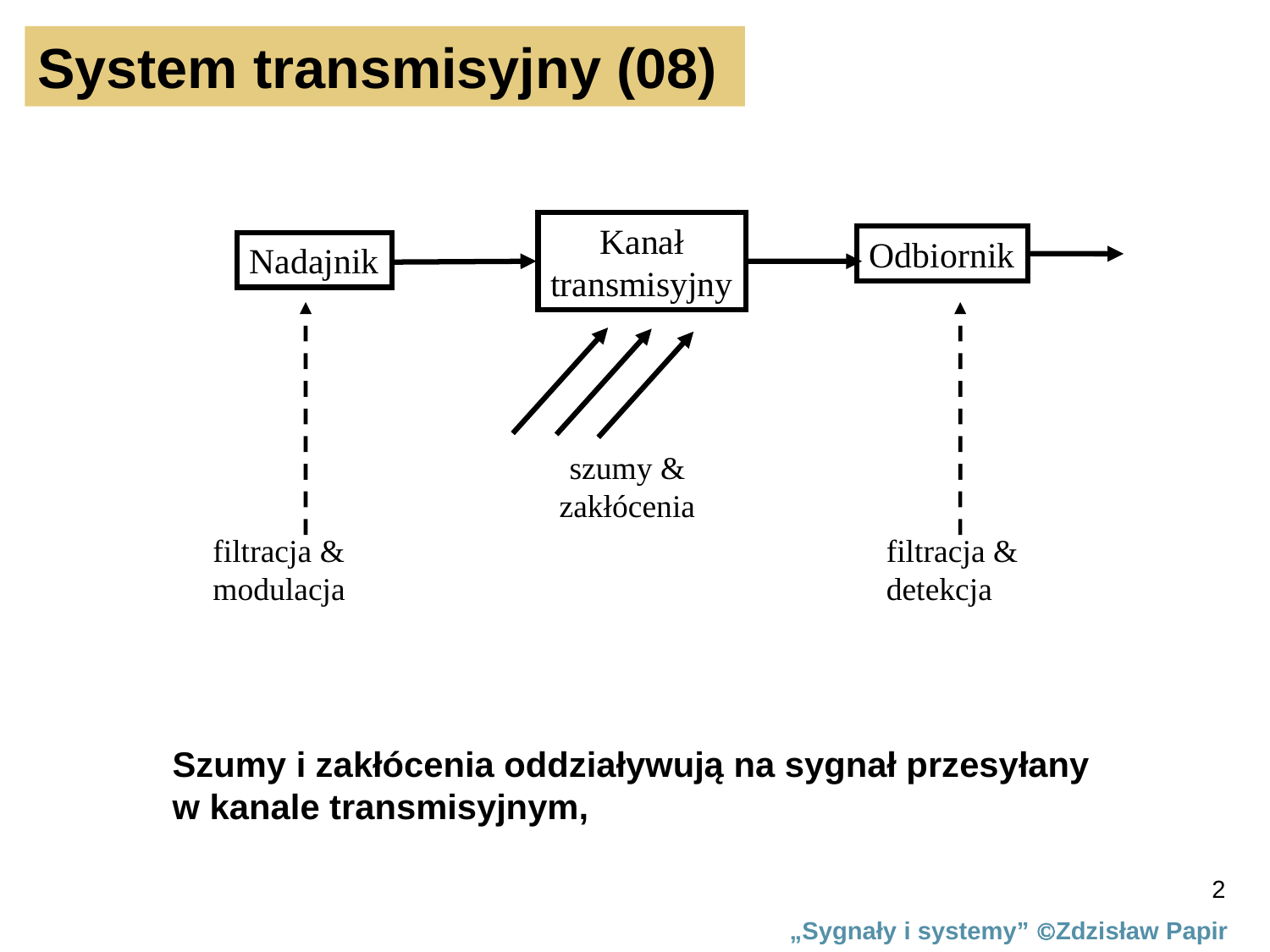

System transmisyjny (08)
Kanał
transmisyjny
Odbiornik
Nadajnik

szumy &
zakłócenia
filtracja &
modulacja
filtracja &
detekcja

Szumy i zakłócenia oddziaływują na sygnał przesyłany
w kanale transmisyjnym,
2
„Sygnały i systemy” ©Zdzisław Papir